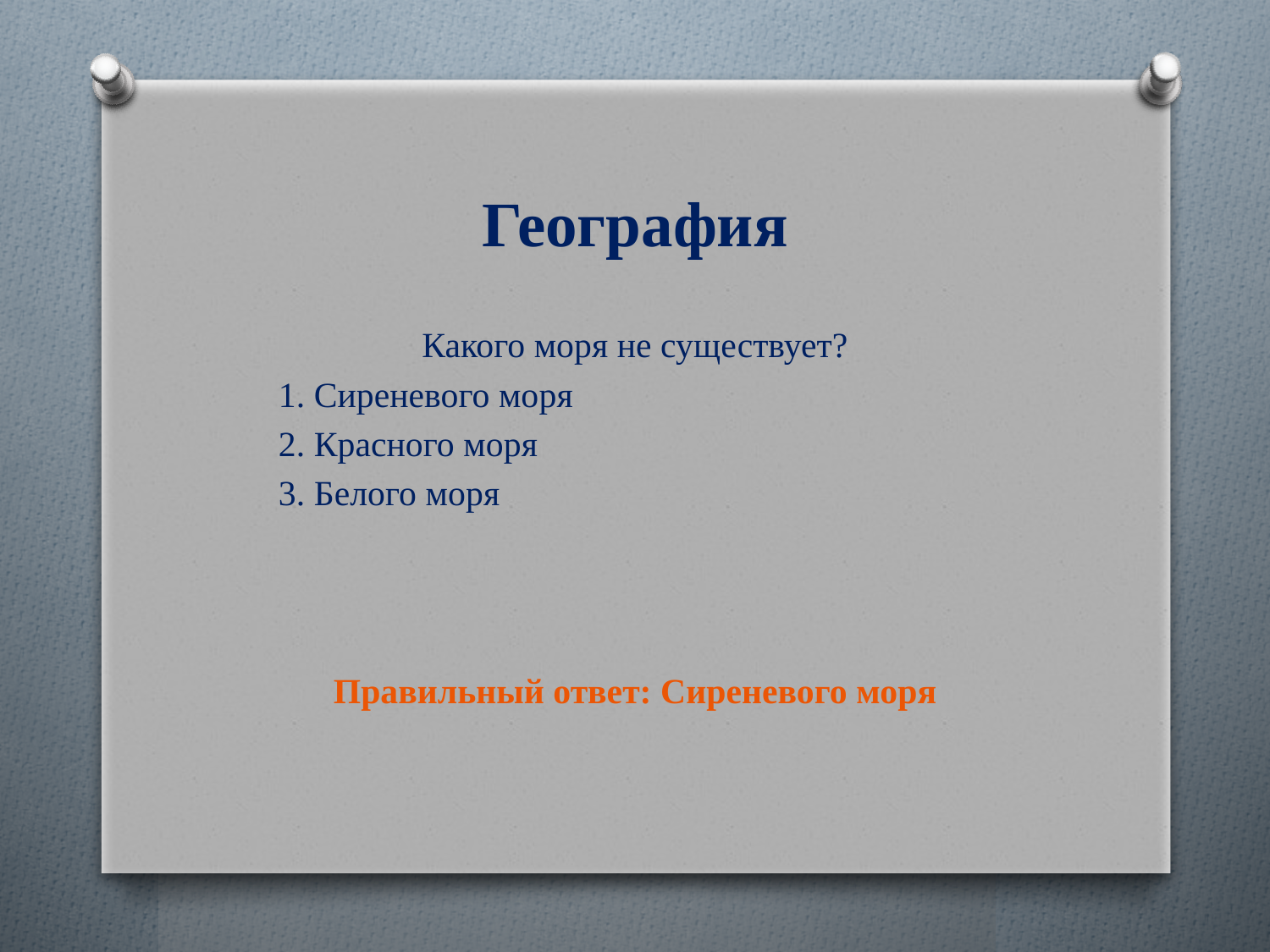

# География
Какого моря не существует?
1. Сиреневого моря
2. Красного моря
3. Белого моря

Правильный ответ: Сиреневого моря